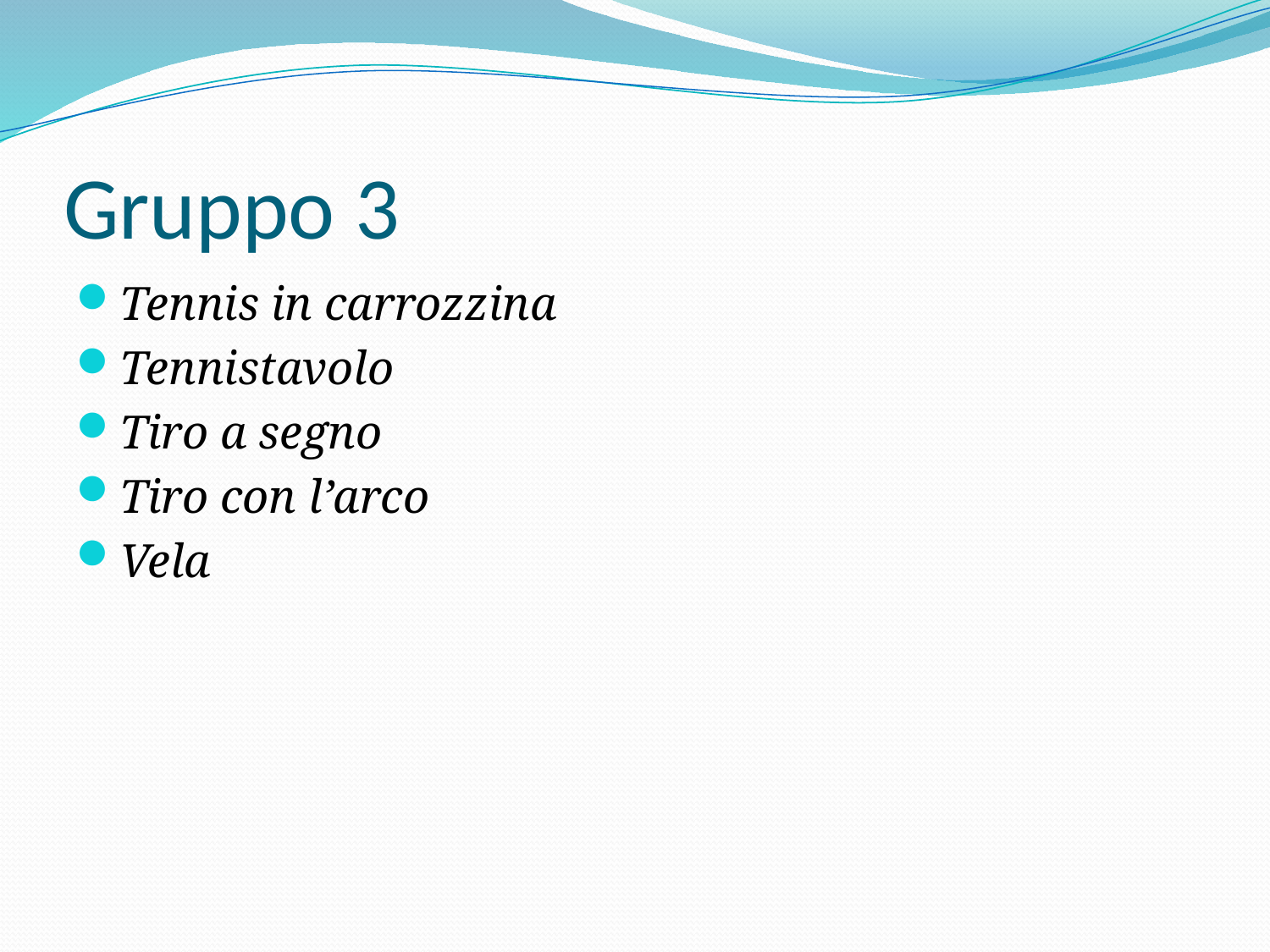

# Gruppo 3
Tennis in carrozzina
Tennistavolo
Tiro a segno
Tiro con l’arco
Vela